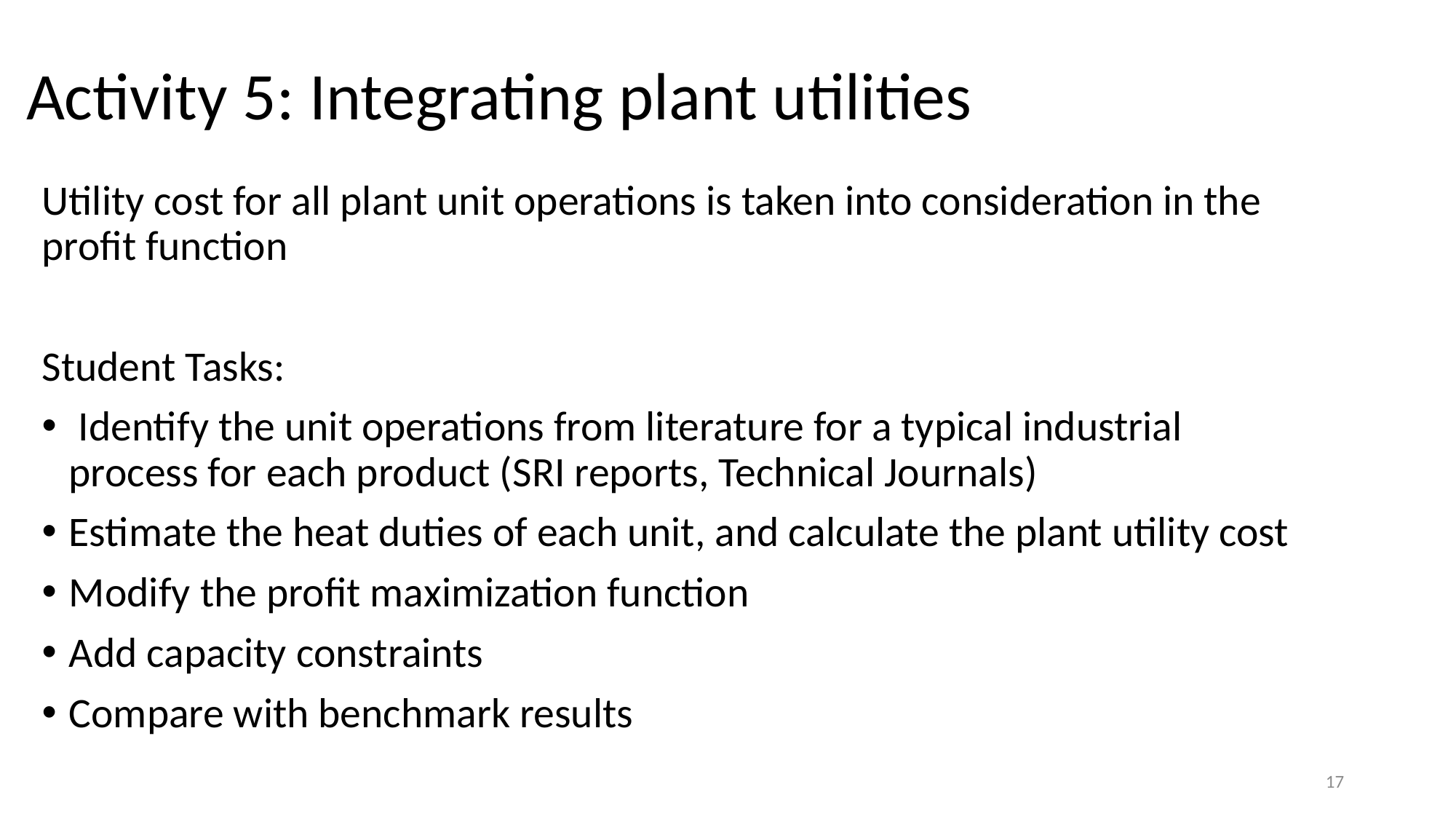

# Activity 5: Integrating plant utilities
Utility cost for all plant unit operations is taken into consideration in the profit function

Student Tasks:
 Identify the unit operations from literature for a typical industrial process for each product (SRI reports, Technical Journals)
Estimate the heat duties of each unit, and calculate the plant utility cost
Modify the profit maximization function
Add capacity constraints
Compare with benchmark results
17